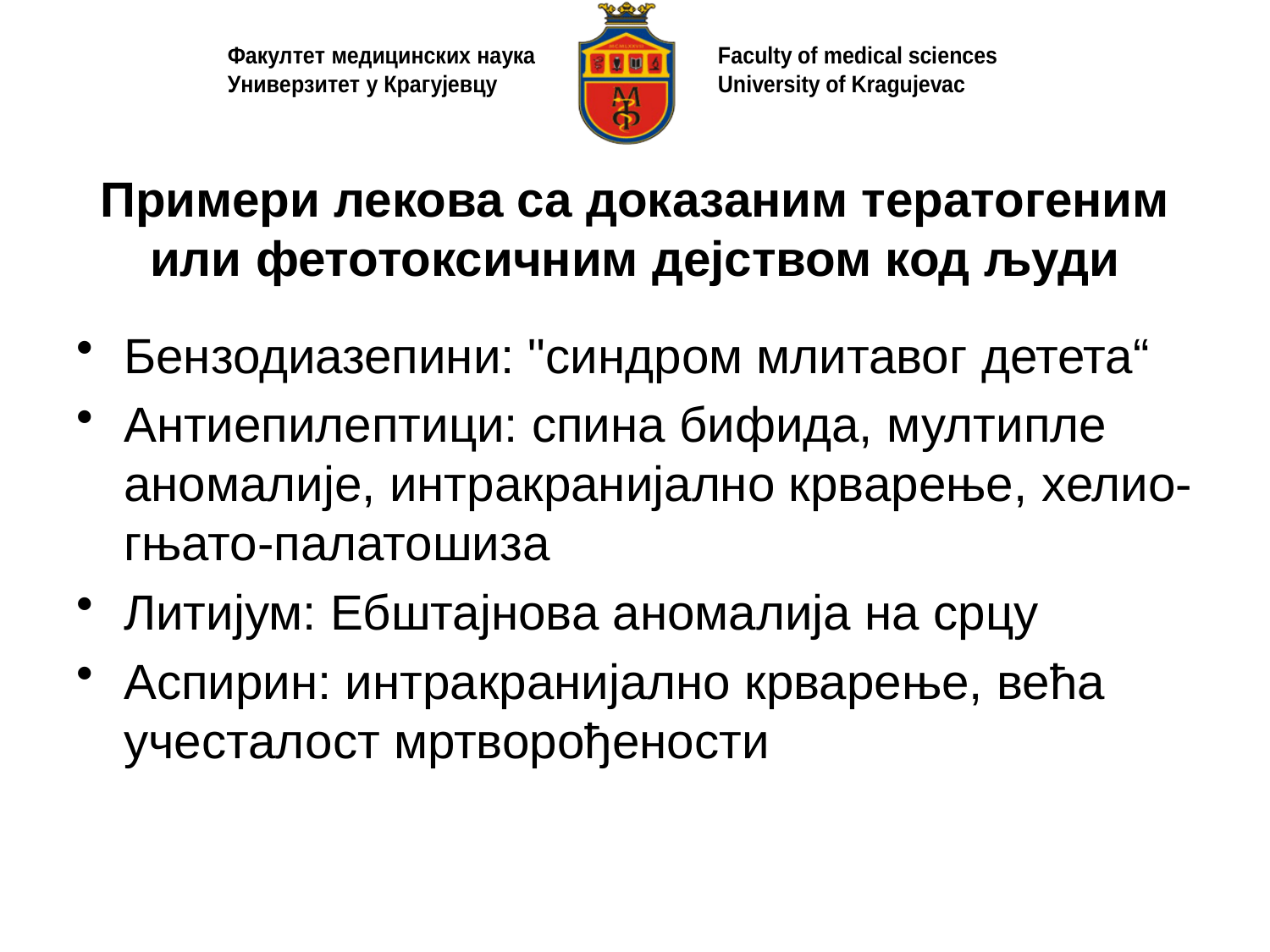

# Примери лекова са доказаним тератогеним или фетотоксичним дејством код људи
Бензодиазепини: "синдром млитавог детета“
Антиепилептици: спина бифида, мултипле аномалије, интракранијално крварење, хелио-гњато-палатошиза
Литијум: Ебштајнова аномалија на срцу
Аспирин: интракранијално крварење, већа учесталост мртворођености